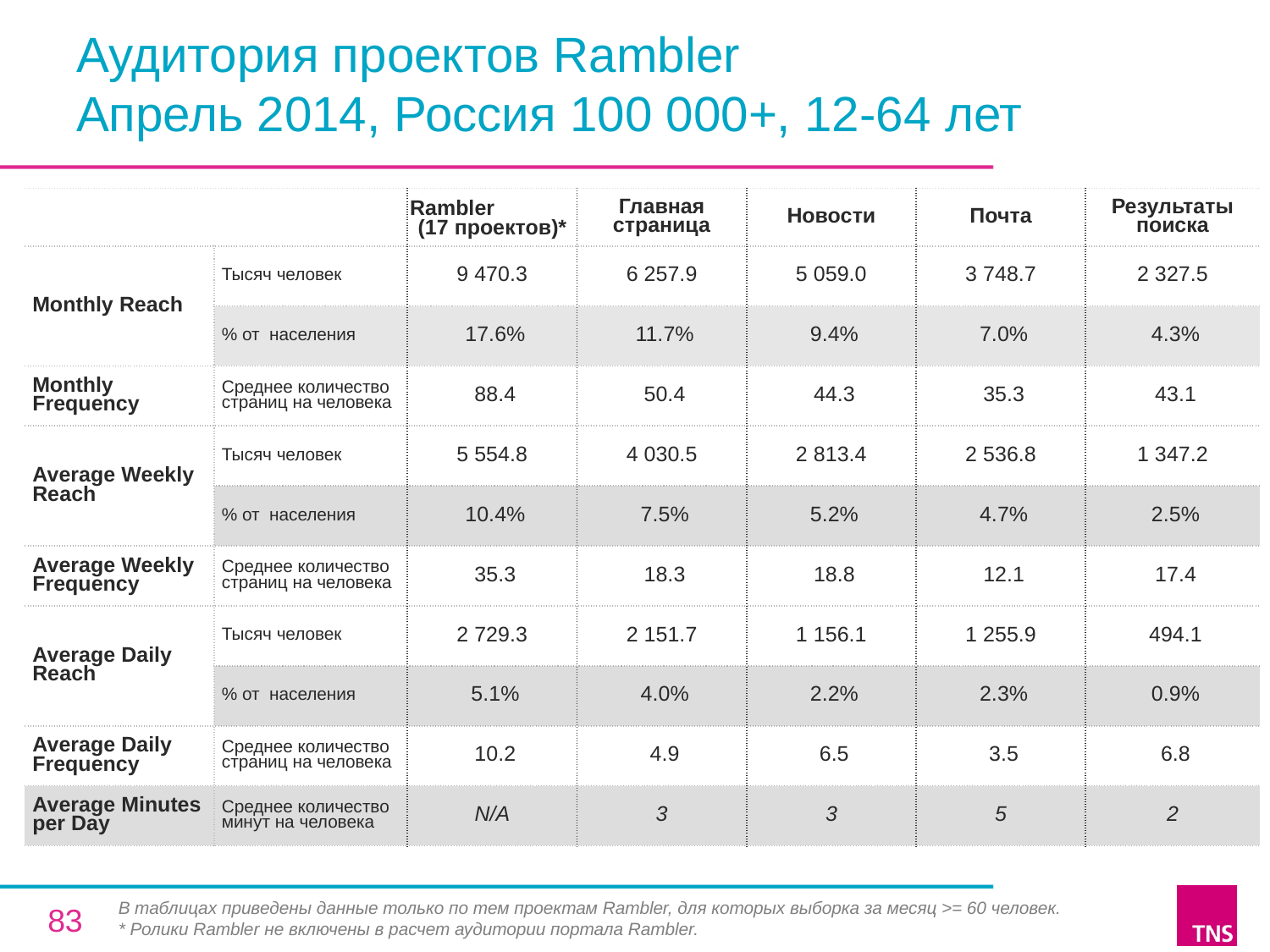

# Аудитория проектов Rambler Апрель 2014, Россия 100 000+, 12-64 лет
|  |  | Rambler (17 проектов)\* | Главная страница | Новости | Почта | Результаты поиска |
| --- | --- | --- | --- | --- | --- | --- |
| Monthly Reach | Тысяч человек | 9 470.3 | 6 257.9 | 5 059.0 | 3 748.7 | 2 327.5 |
|  | % от населения | 17.6% | 11.7% | 9.4% | 7.0% | 4.3% |
| Monthly Frequency | Среднее количество страниц на человека | 88.4 | 50.4 | 44.3 | 35.3 | 43.1 |
| Average Weekly Reach | Тысяч человек | 5 554.8 | 4 030.5 | 2 813.4 | 2 536.8 | 1 347.2 |
|  | % от населения | 10.4% | 7.5% | 5.2% | 4.7% | 2.5% |
| Average Weekly Frequency | Среднее количество страниц на человека | 35.3 | 18.3 | 18.8 | 12.1 | 17.4 |
| Average Daily Reach | Тысяч человек | 2 729.3 | 2 151.7 | 1 156.1 | 1 255.9 | 494.1 |
|  | % от населения | 5.1% | 4.0% | 2.2% | 2.3% | 0.9% |
| Average Daily Frequency | Среднее количество страниц на человека | 10.2 | 4.9 | 6.5 | 3.5 | 6.8 |
| Average Minutes per Day | Среднее количество минут на человека | N/A | 3 | 3 | 5 | 2 |
В таблицах приведены данные только по тем проектам Rambler, для которых выборка за месяц >= 60 человек.
* Ролики Rambler не включены в расчет аудитории портала Rambler.
83